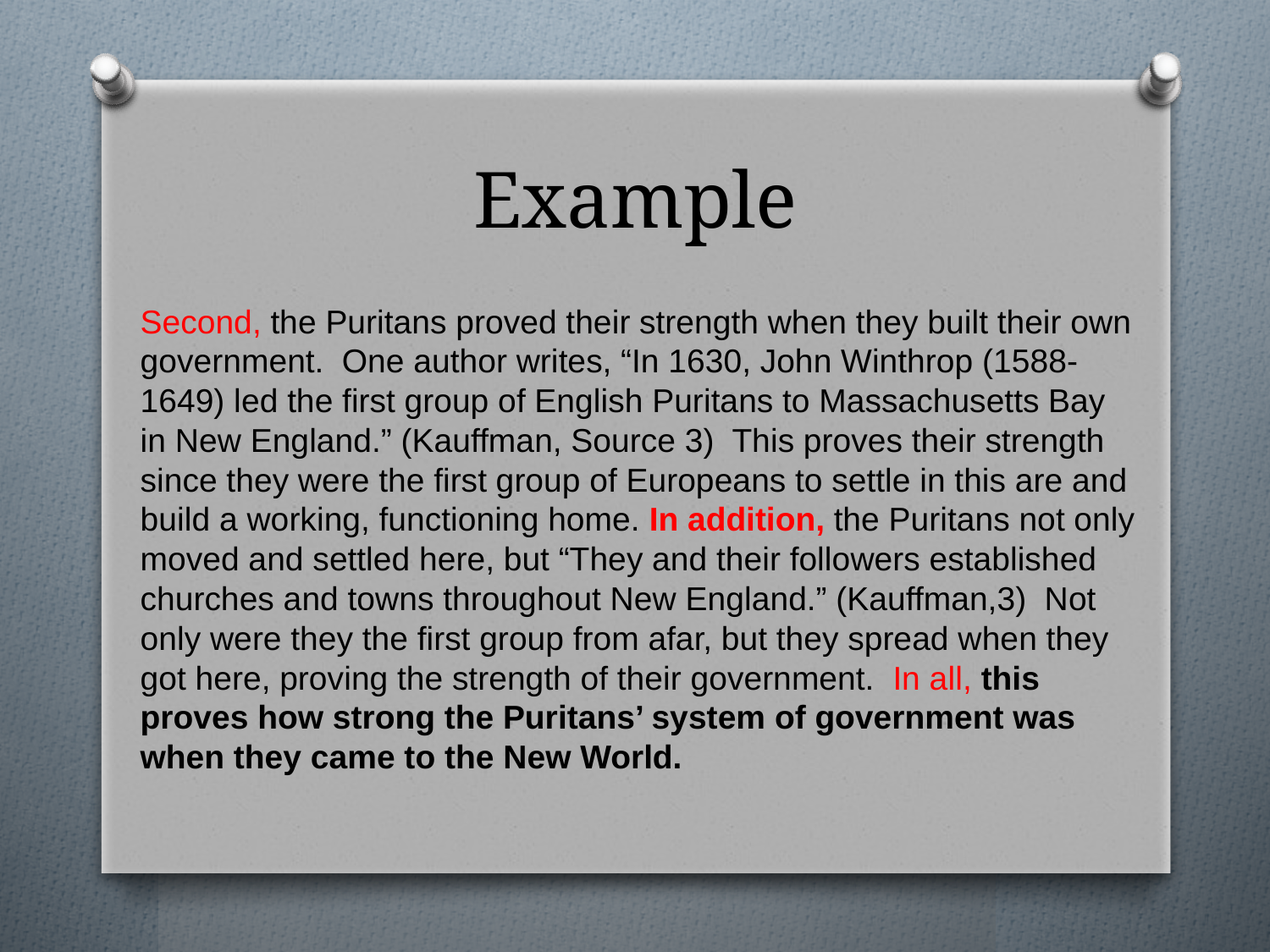

# Example
Second, the Puritans proved their strength when they built their own government.  One author writes, “In 1630, John Winthrop (1588-1649) led the first group of English Puritans to Massachusetts Bay in New England.” (Kauffman, Source 3)  This proves their strength since they were the first group of Europeans to settle in this are and build a working, functioning home. In addition, the Puritans not only moved and settled here, but “They and their followers established churches and towns throughout New England.” (Kauffman,3)  Not only were they the first group from afar, but they spread when they got here, proving the strength of their government.  In all, this proves how strong the Puritans’ system of government was when they came to the New World.